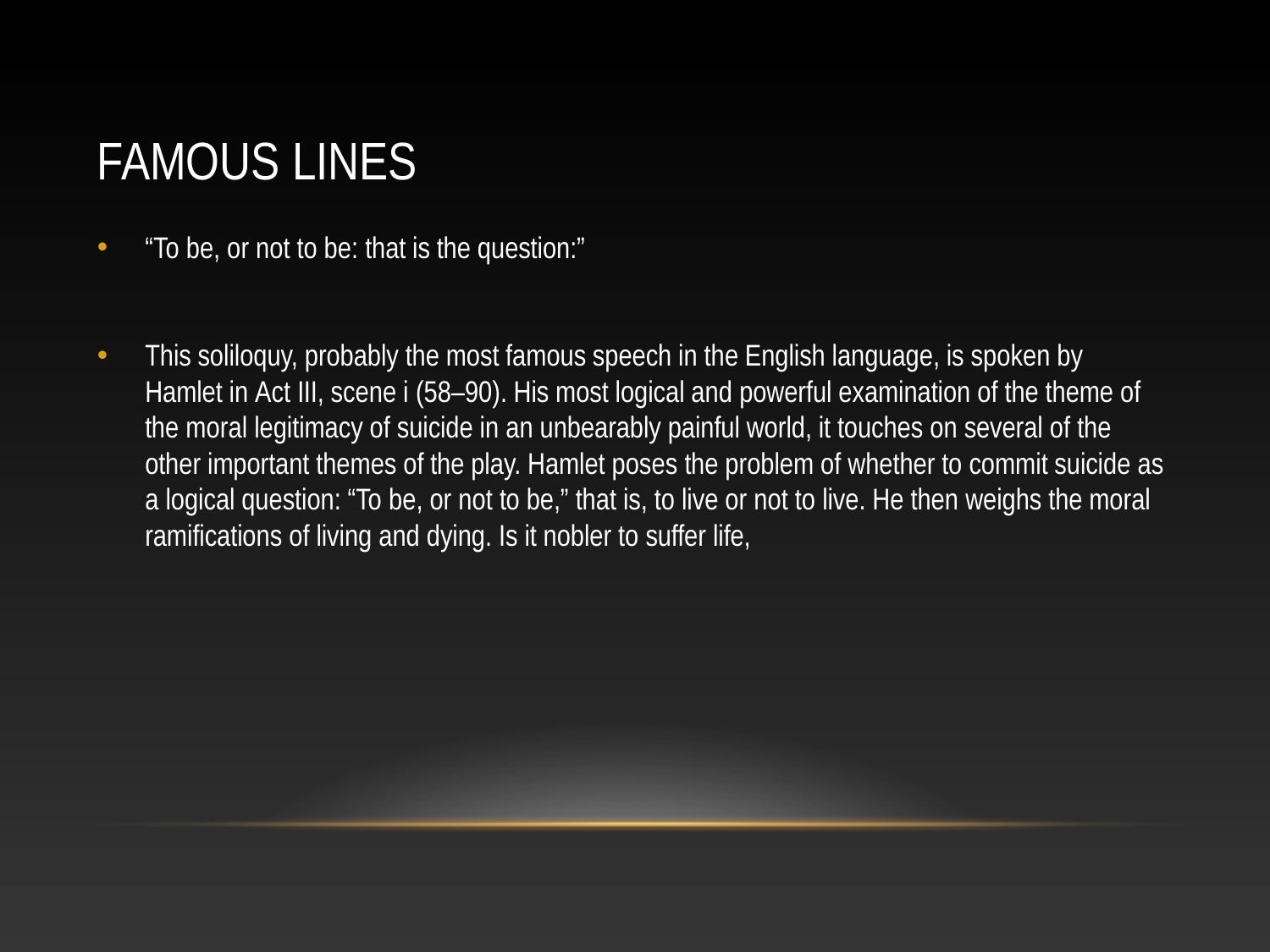

# FAMOUS LINES
“To be, or not to be: that is the question:”
•
This soliloquy, probably the most famous speech in the English language, is spoken by  Hamlet in Act III, scene i (58–90). His most logical and powerful examination of the theme of  the moral legitimacy of suicide in an unbearably painful world, it touches on several of the  other important themes of the play. Hamlet poses the problem of whether to commit suicide as  a logical question: “To be, or not to be,” that is, to live or not to live. He then weighs the moral  ramifications of living and dying. Is it nobler to suffer life,